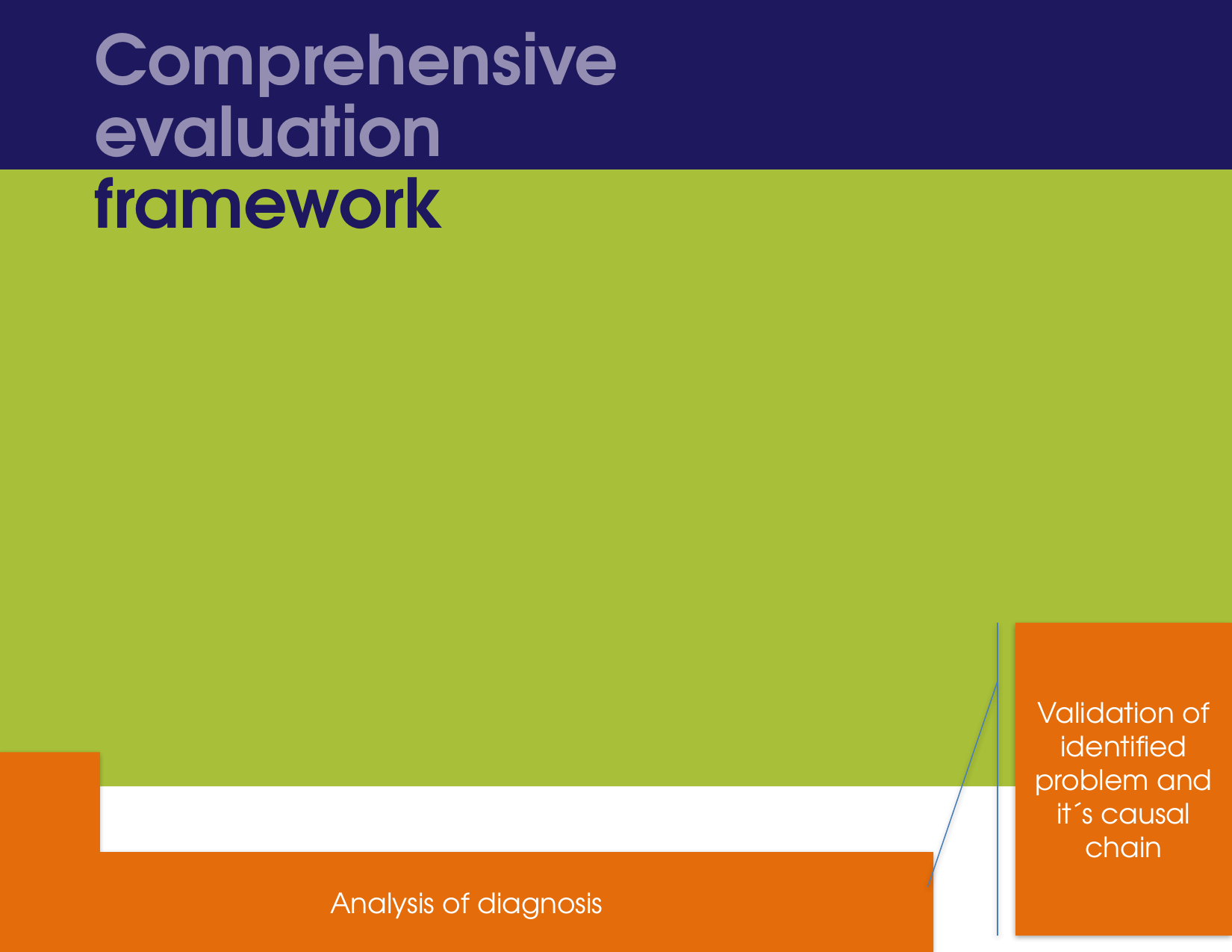

Comprehensive
evaluation
framework
Validation of identified problem and it´s causal chain
Analysis of diagnosis